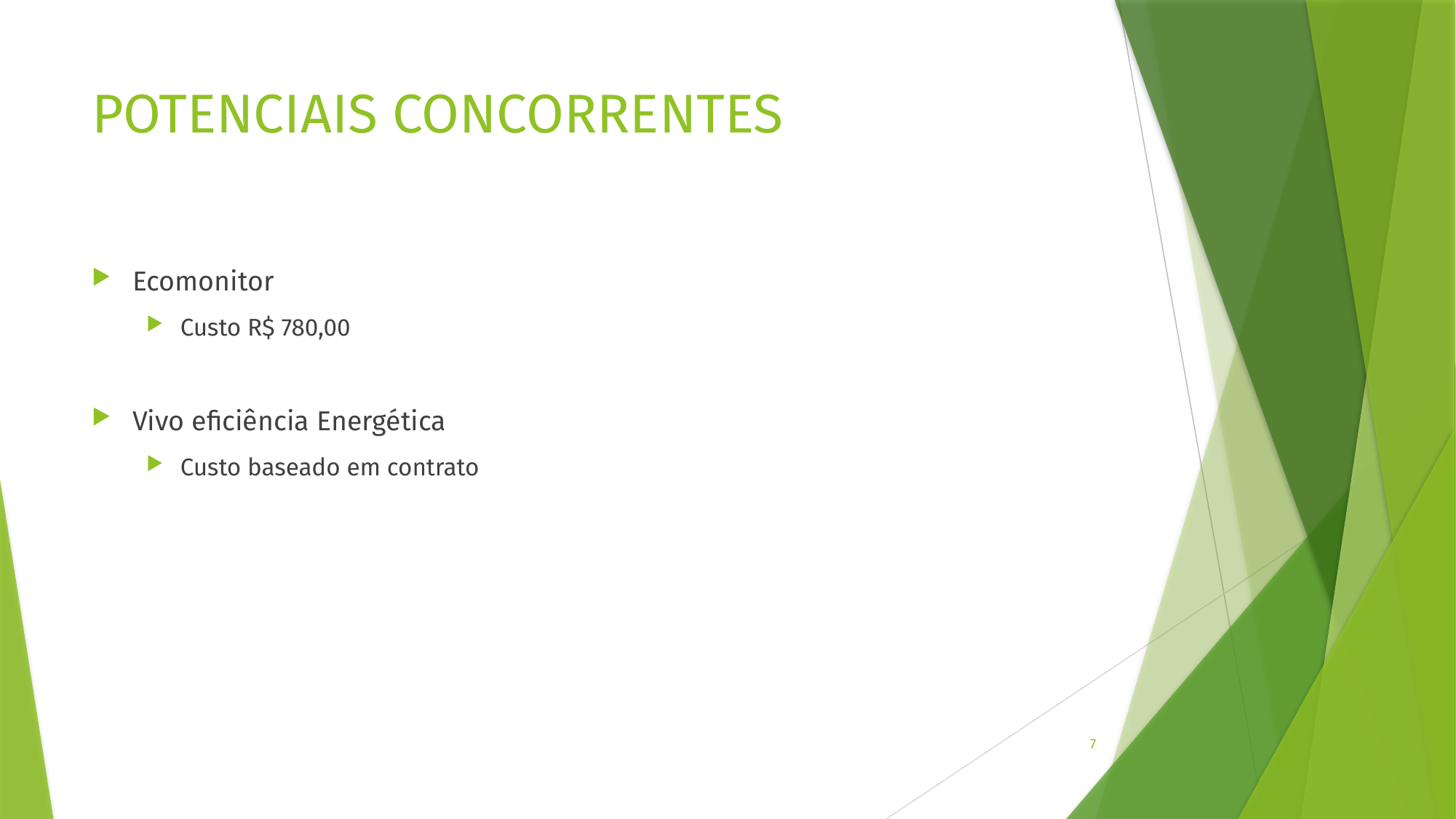

# POTENCIAIS CONCORRENTES
Ecomonitor
Custo R$ 780,00

Vivo eficiência Energética
Custo baseado em contrato

7